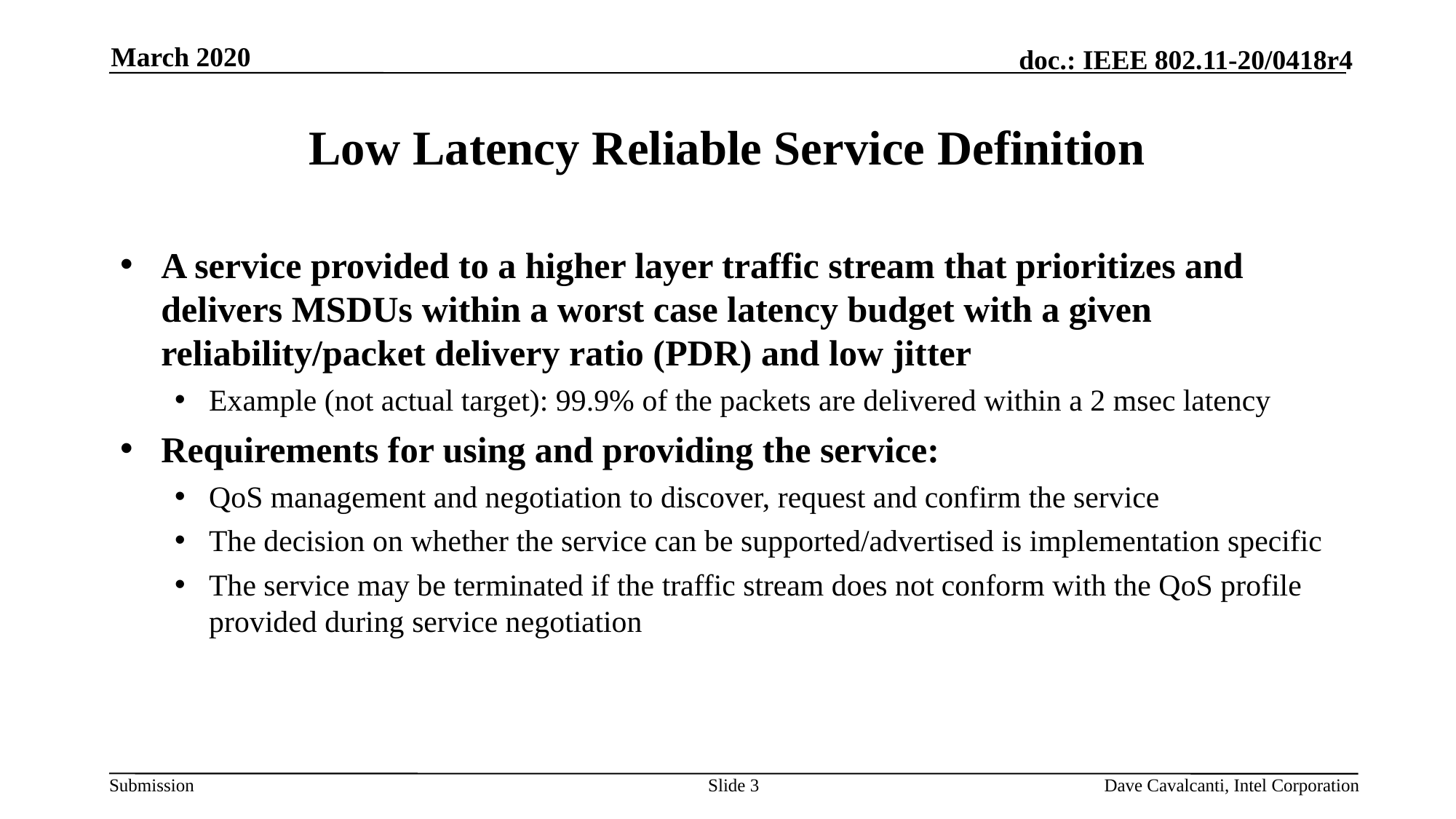

March 2020
# Low Latency Reliable Service Definition
A service provided to a higher layer traffic stream that prioritizes and delivers MSDUs within a worst case latency budget with a given reliability/packet delivery ratio (PDR) and low jitter
Example (not actual target): 99.9% of the packets are delivered within a 2 msec latency
Requirements for using and providing the service:
QoS management and negotiation to discover, request and confirm the service
The decision on whether the service can be supported/advertised is implementation specific
The service may be terminated if the traffic stream does not conform with the QoS profile provided during service negotiation

Slide 3
Dave Cavalcanti, Intel Corporation